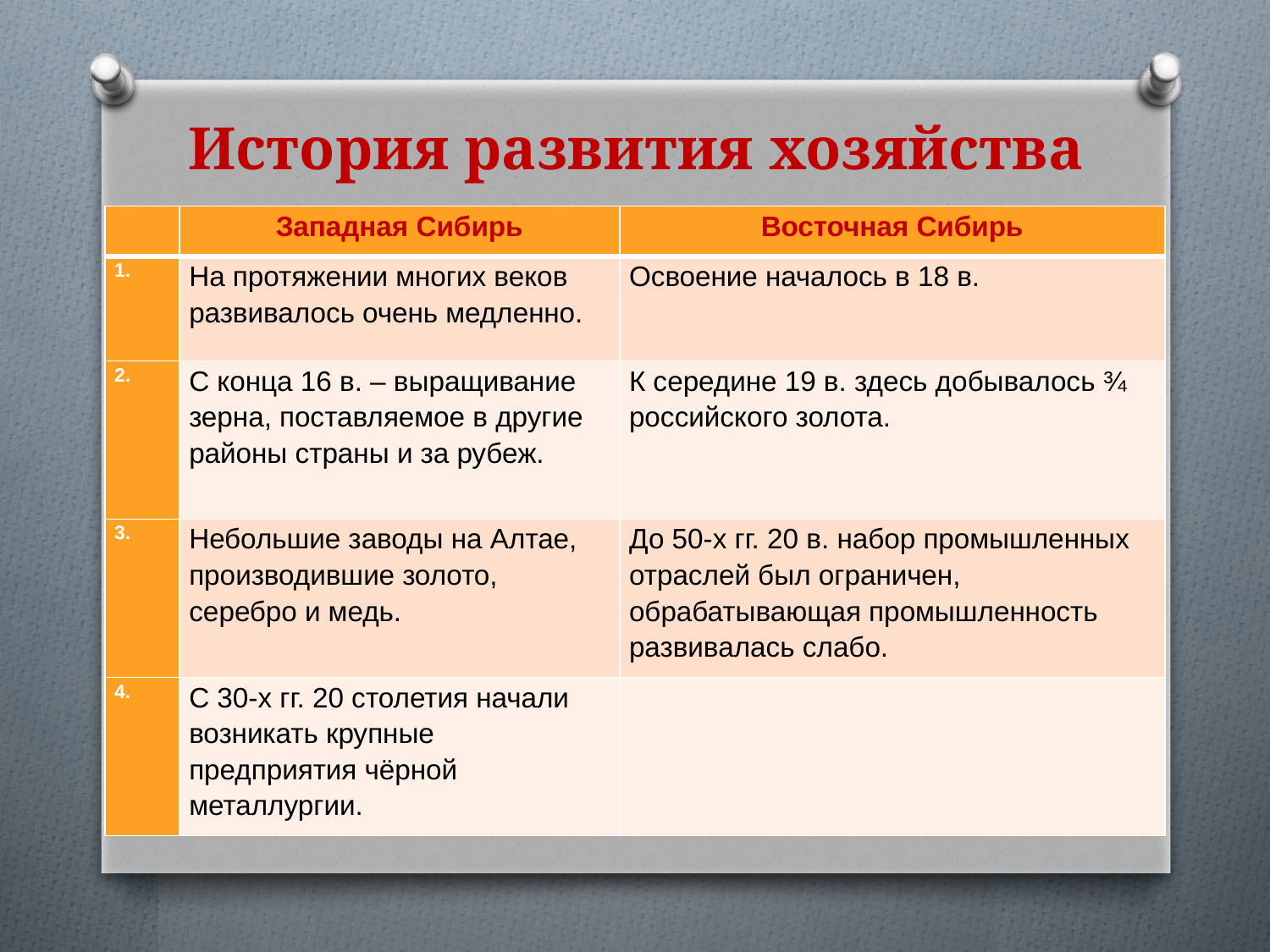

# История развития хозяйства
|  | Западная Сибирь | Восточная Сибирь |
| --- | --- | --- |
| 1. | На протяжении многих веков развивалось очень медленно. | Освоение началось в 18 в. |
| 2. | С конца 16 в. – выращивание зерна, поставляемое в другие районы страны и за рубеж. | К середине 19 в. здесь добывалось ¾ российского золота. |
| 3. | Небольшие заводы на Алтае, производившие золото, серебро и медь. | До 50-х гг. 20 в. набор промышленных отраслей был ограничен, обрабатывающая промышленность развивалась слабо. |
| 4. | С 30-х гг. 20 столетия начали возникать крупные предприятия чёрной металлургии. |  |